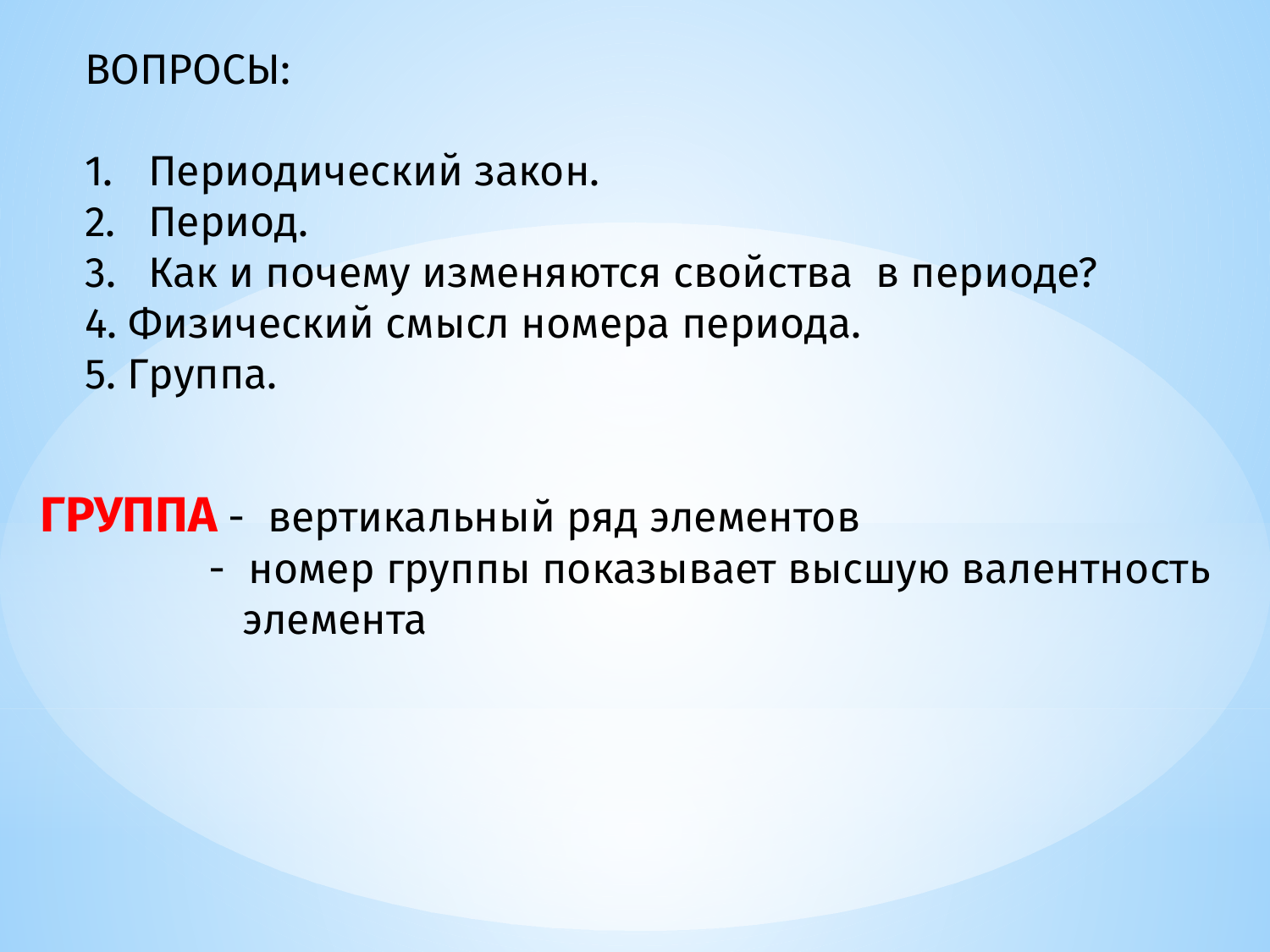

ВОПРОСЫ:

Периодический закон.
Период.
Как и почему изменяются свойства  в периоде?
4. Физический смысл номера периода.
5. Группа.
ГРУППА -  вертикальный ряд элементов
               -  номер группы показывает высшую валентность
                  элемента